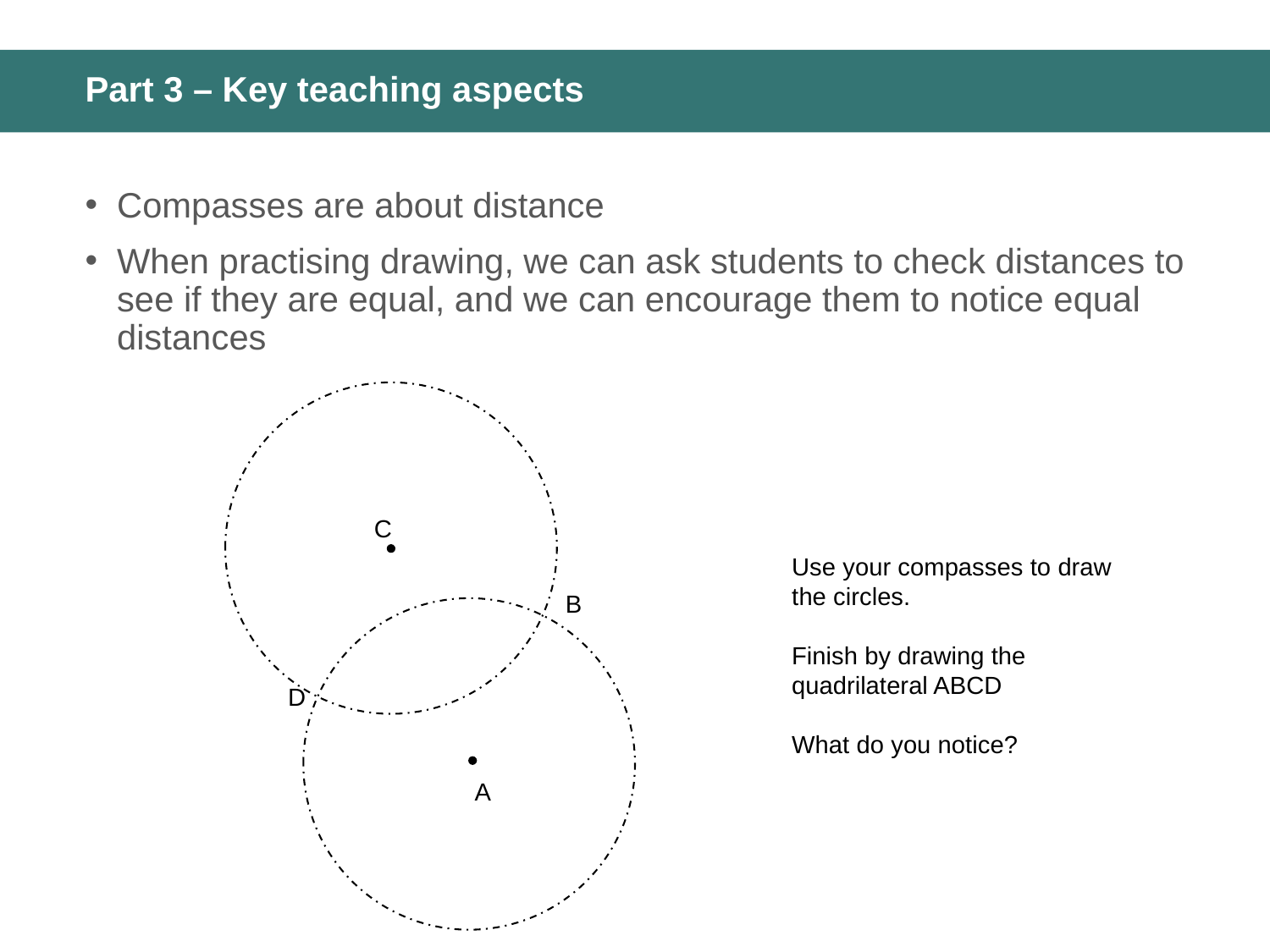

# Part 3 – Key teaching aspects
Compasses are about distance
When practising drawing, we can ask students to check distances to see if they are equal, and we can encourage them to notice equal distances

C

Use your compasses to draw the circles.

Finish by drawing the quadrilateral ABCD

What do you notice?
B

D

A